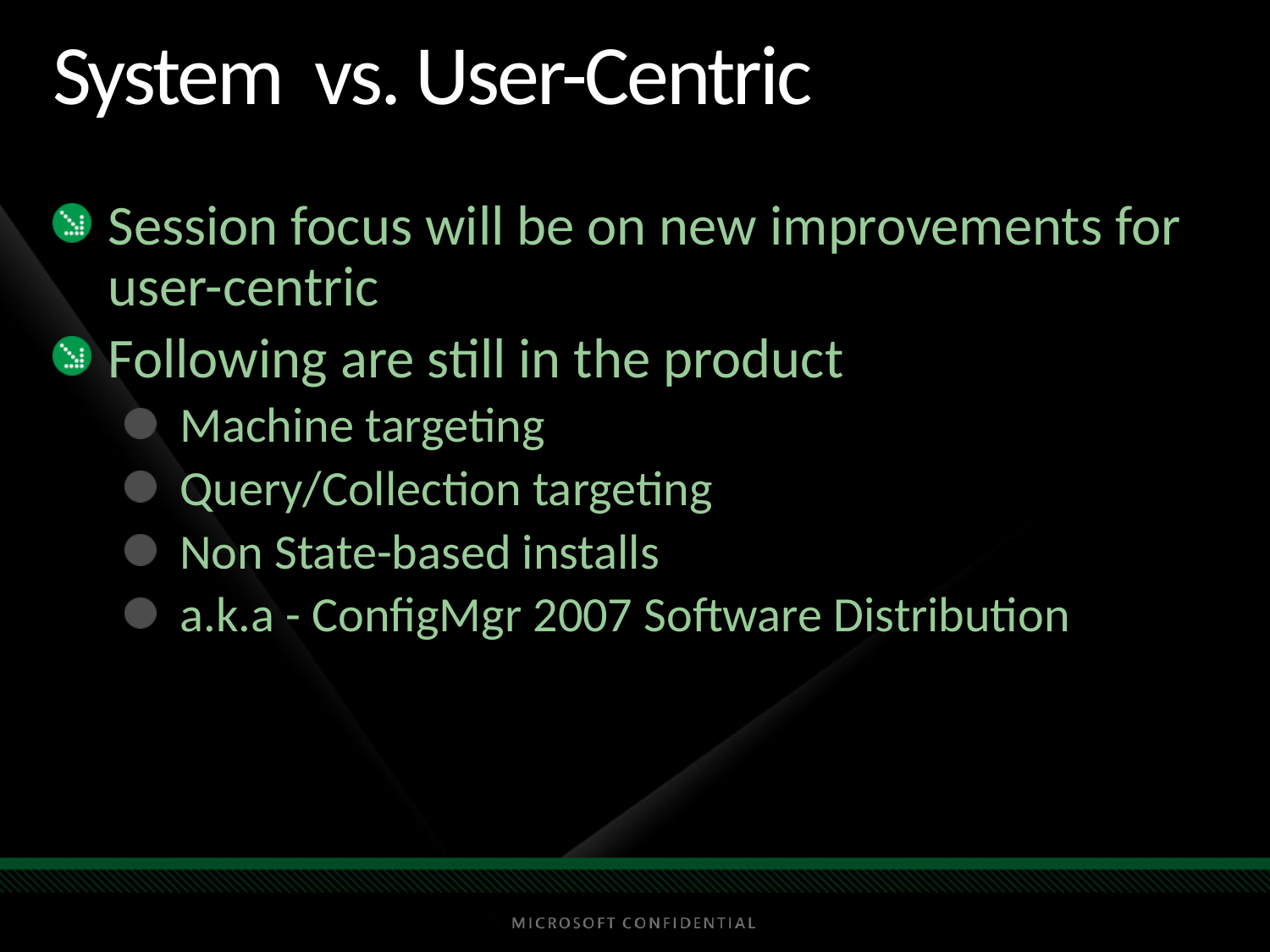

# System  vs. User-Centric
Session focus will be on new improvements for user-centric
Following are still in the product
Machine targeting
Query/Collection targeting
Non State-based installs
a.k.a - ConfigMgr 2007 Software Distribution